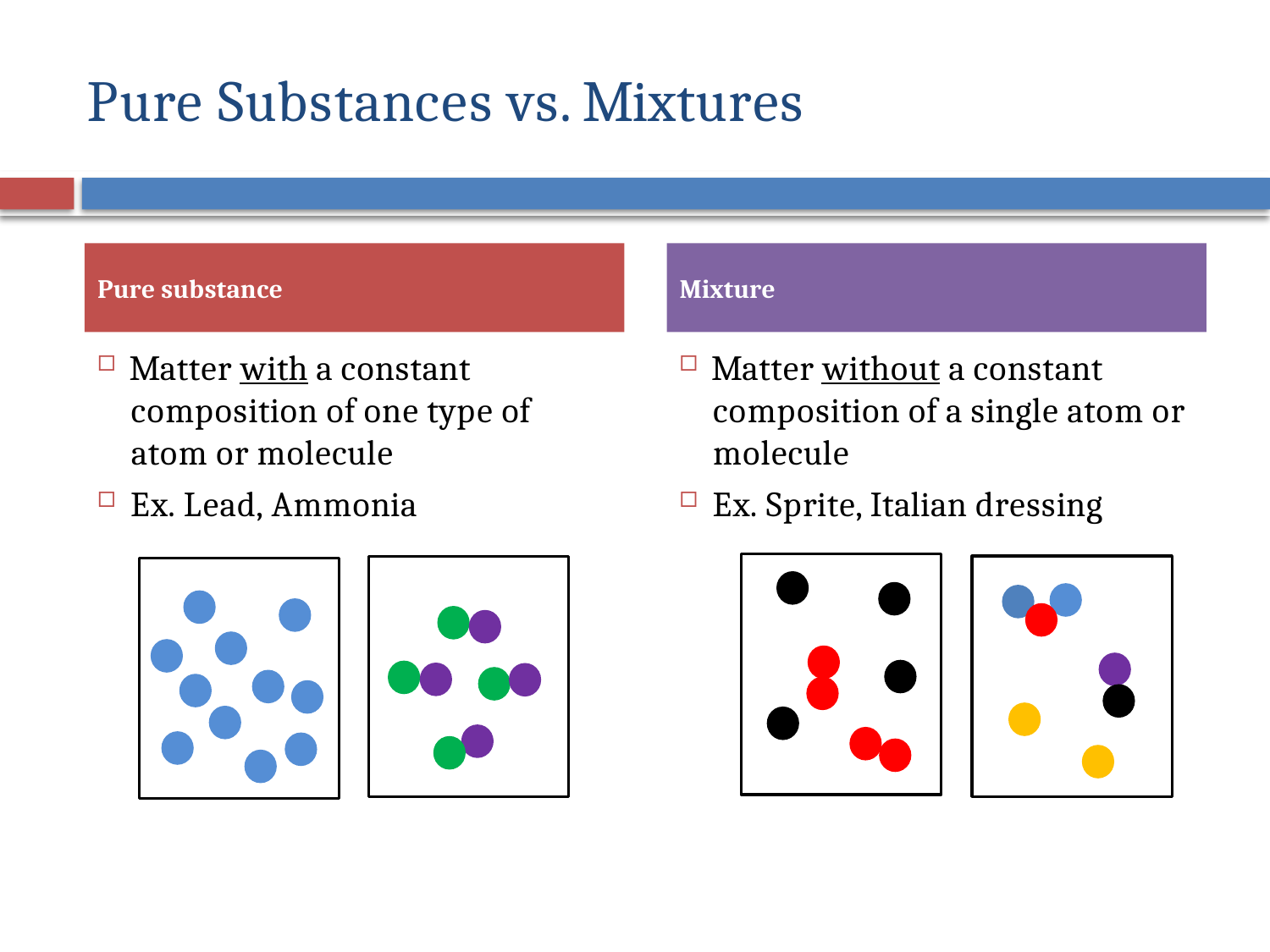

# Pure Substances vs. Mixtures
Pure substance
Mixture
Matter with a constant composition of one type of atom or molecule
Ex. Lead, Ammonia
Matter without a constant composition of a single atom or molecule
Ex. Sprite, Italian dressing